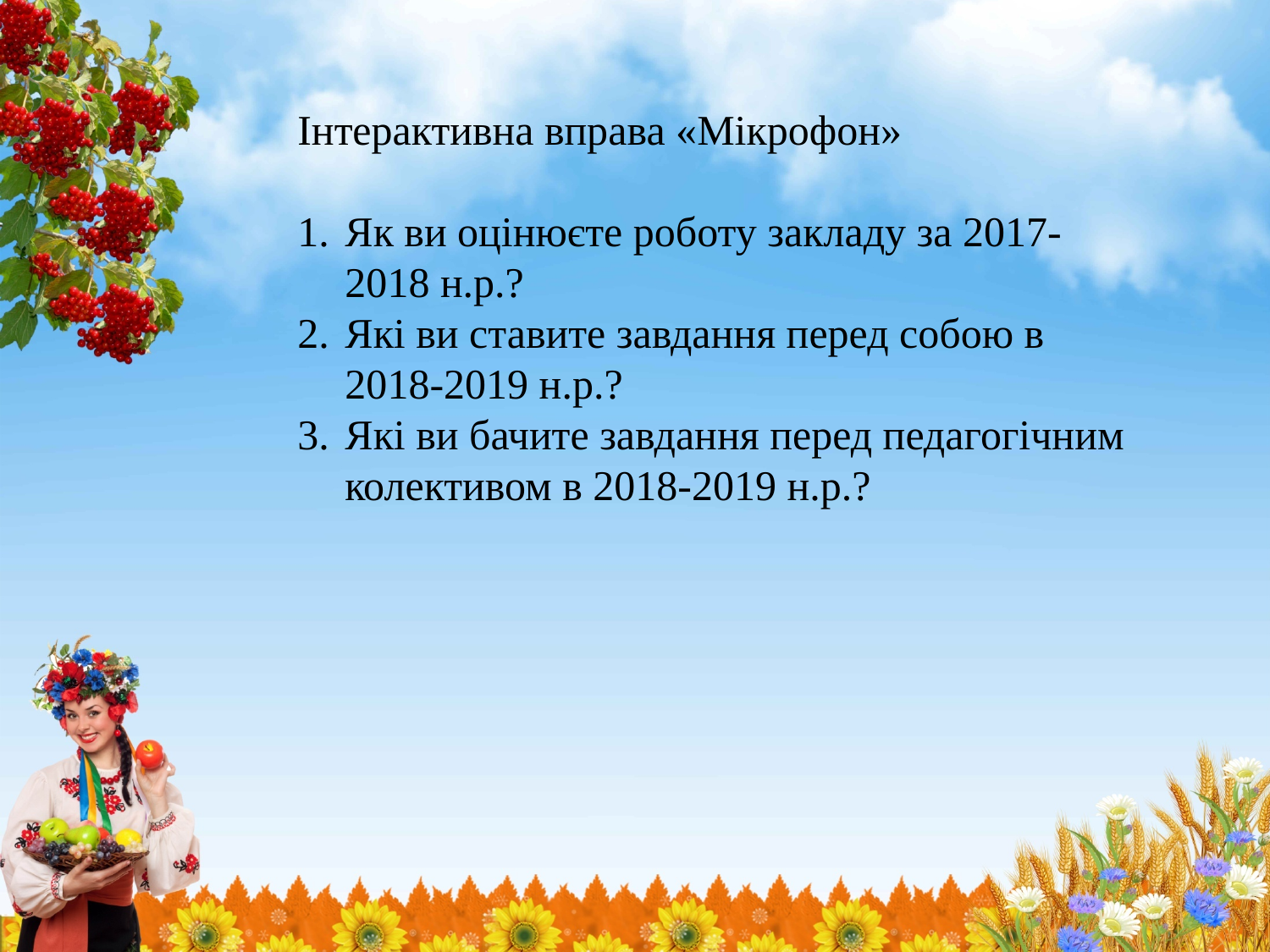

Інтерактивна вправа «Мікрофон»

Як ви оцінюєте роботу закладу за 2017-2018 н.р.?
Які ви ставите завдання перед собою в 2018-2019 н.р.?
Які ви бачите завдання перед педагогічним колективом в 2018-2019 н.р.?